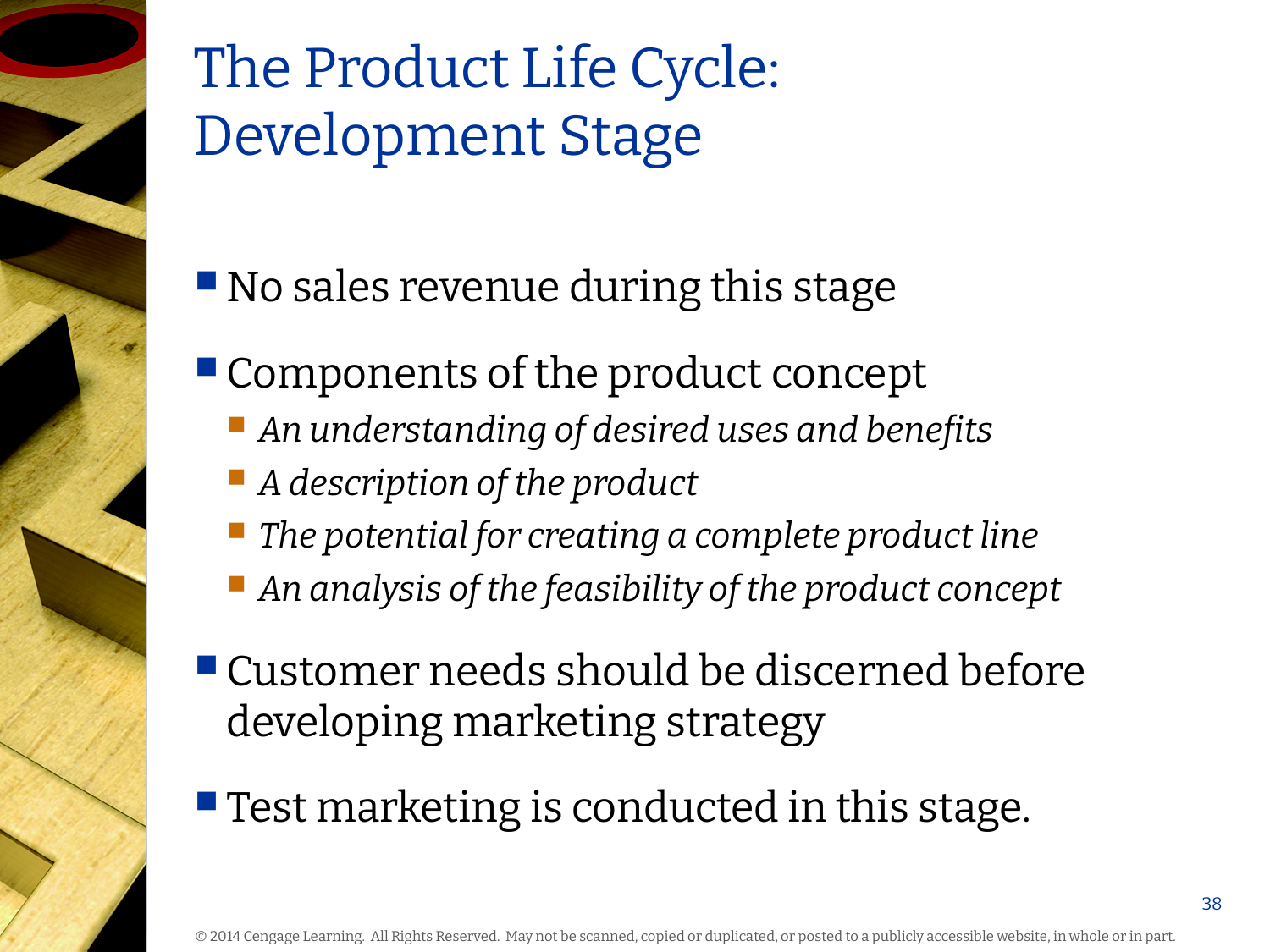

# The Product Life Cycle: Development Stage

No sales revenue during this stage
Components of the product concept
An understanding of desired uses and benefits
A description of the product
The potential for creating a complete product line
An analysis of the feasibility of the product concept
Customer needs should be discerned before developing marketing strategy
Test marketing is conducted in this stage.
38